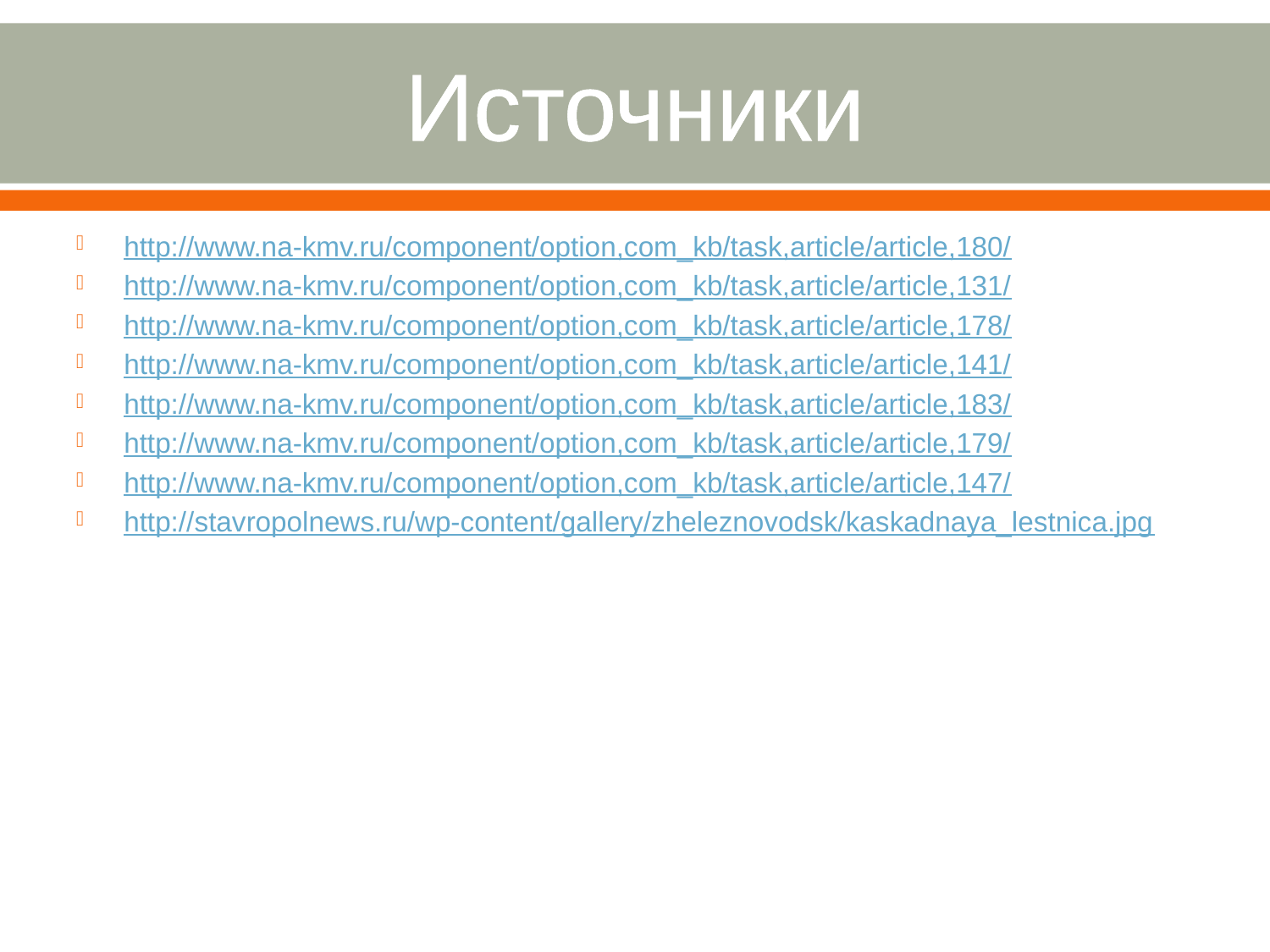

# Источники
http://www.na-kmv.ru/component/option,com_kb/task,article/article,180/
http://www.na-kmv.ru/component/option,com_kb/task,article/article,131/
http://www.na-kmv.ru/component/option,com_kb/task,article/article,178/
http://www.na-kmv.ru/component/option,com_kb/task,article/article,141/
http://www.na-kmv.ru/component/option,com_kb/task,article/article,183/
http://www.na-kmv.ru/component/option,com_kb/task,article/article,179/
http://www.na-kmv.ru/component/option,com_kb/task,article/article,147/
http://stavropolnews.ru/wp-content/gallery/zheleznovodsk/kaskadnaya_lestnica.jpg